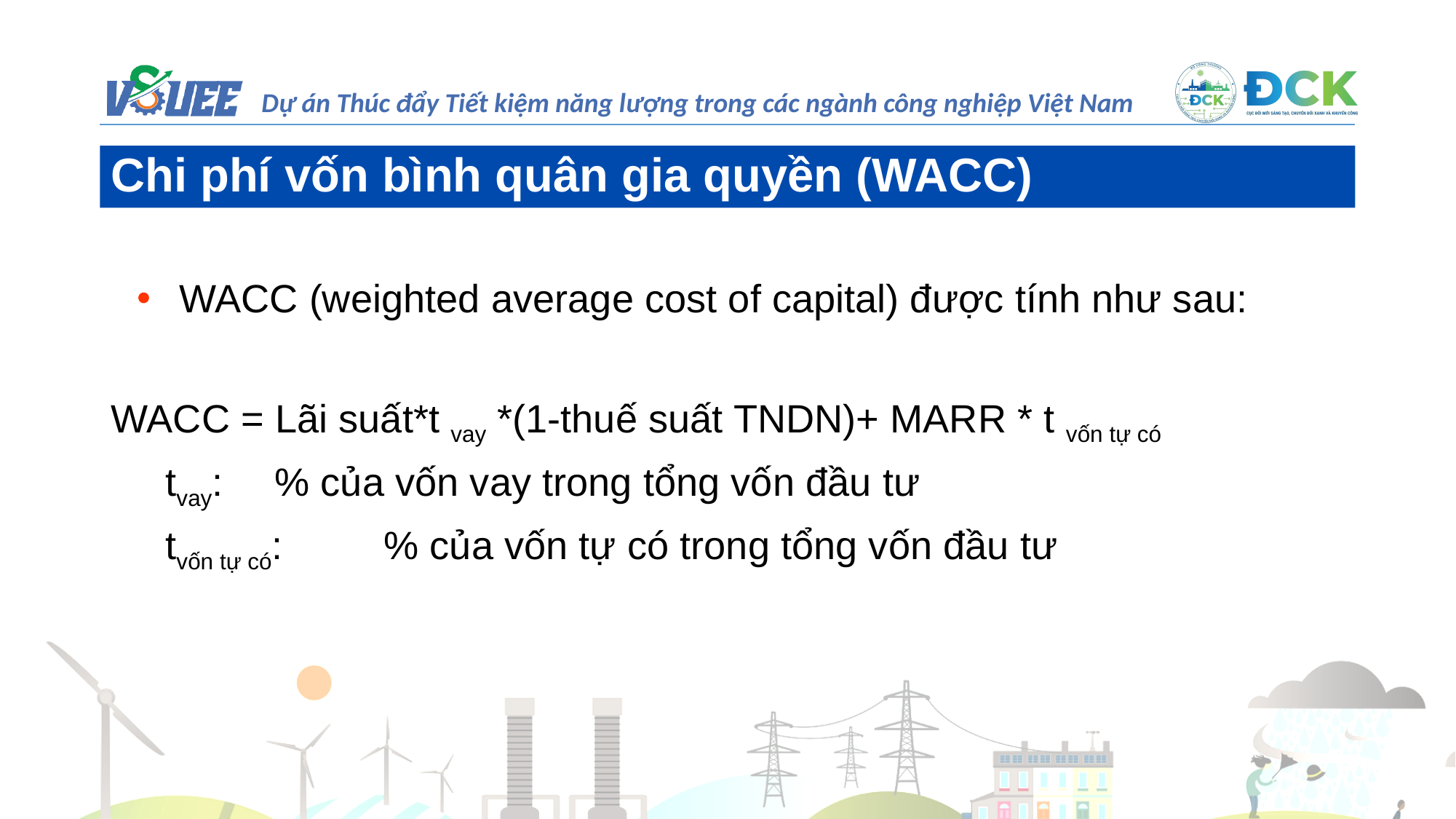

Chi phí vốn bình quân gia quyền (WACC)
WACC (weighted average cost of capital) được tính như sau:

WACC = Lãi suất*t vay *(1-thuế suất TNDN)+ MARR * t vốn tự có
	tvay: 	% của vốn vay trong tổng vốn đầu tư
	tvốn tự có:	% của vốn tự có trong tổng vốn đầu tư